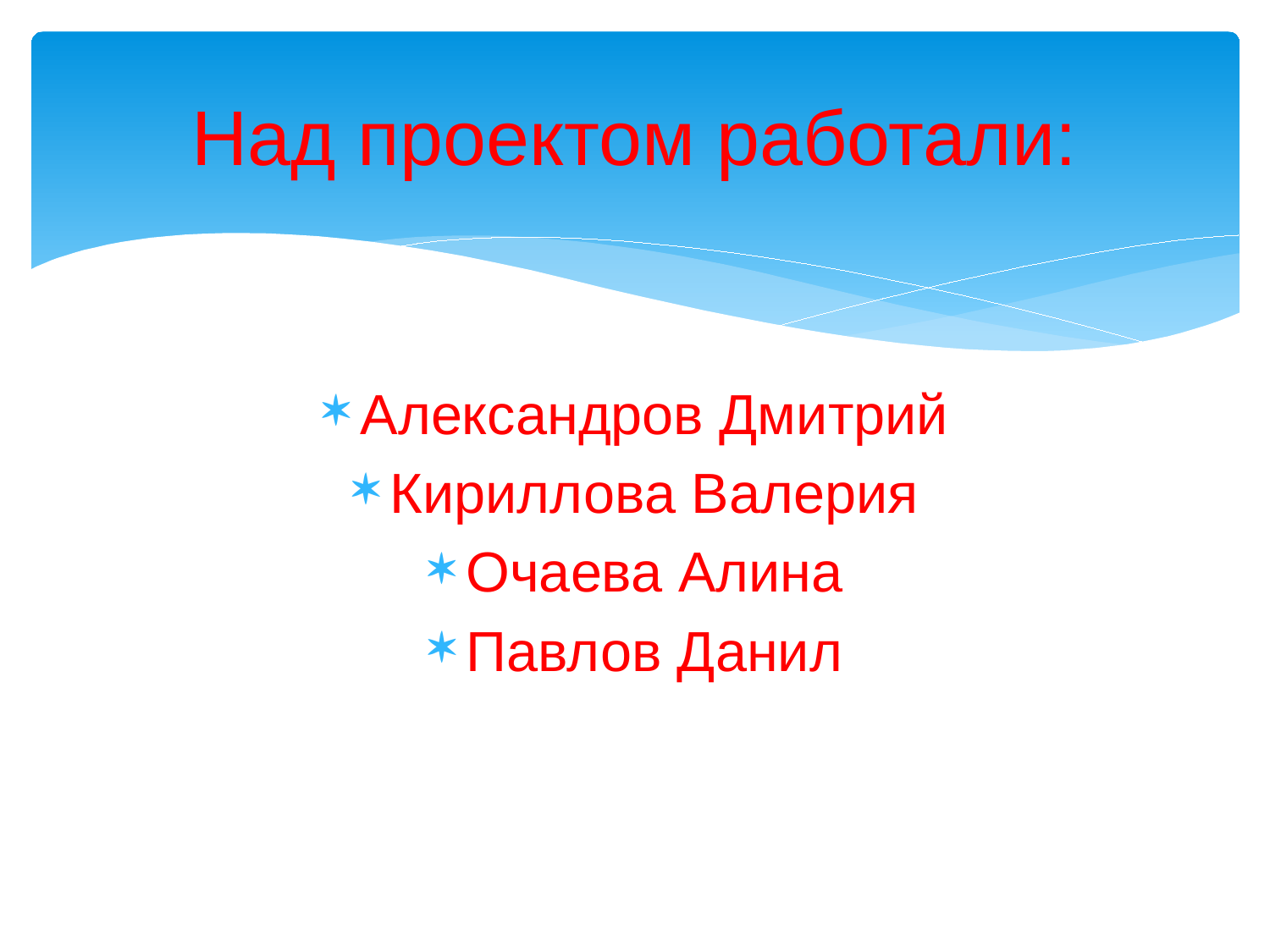

# Над проектом работали:
Александров Дмитрий
Кириллова Валерия
Очаева Алина
Павлов Данил